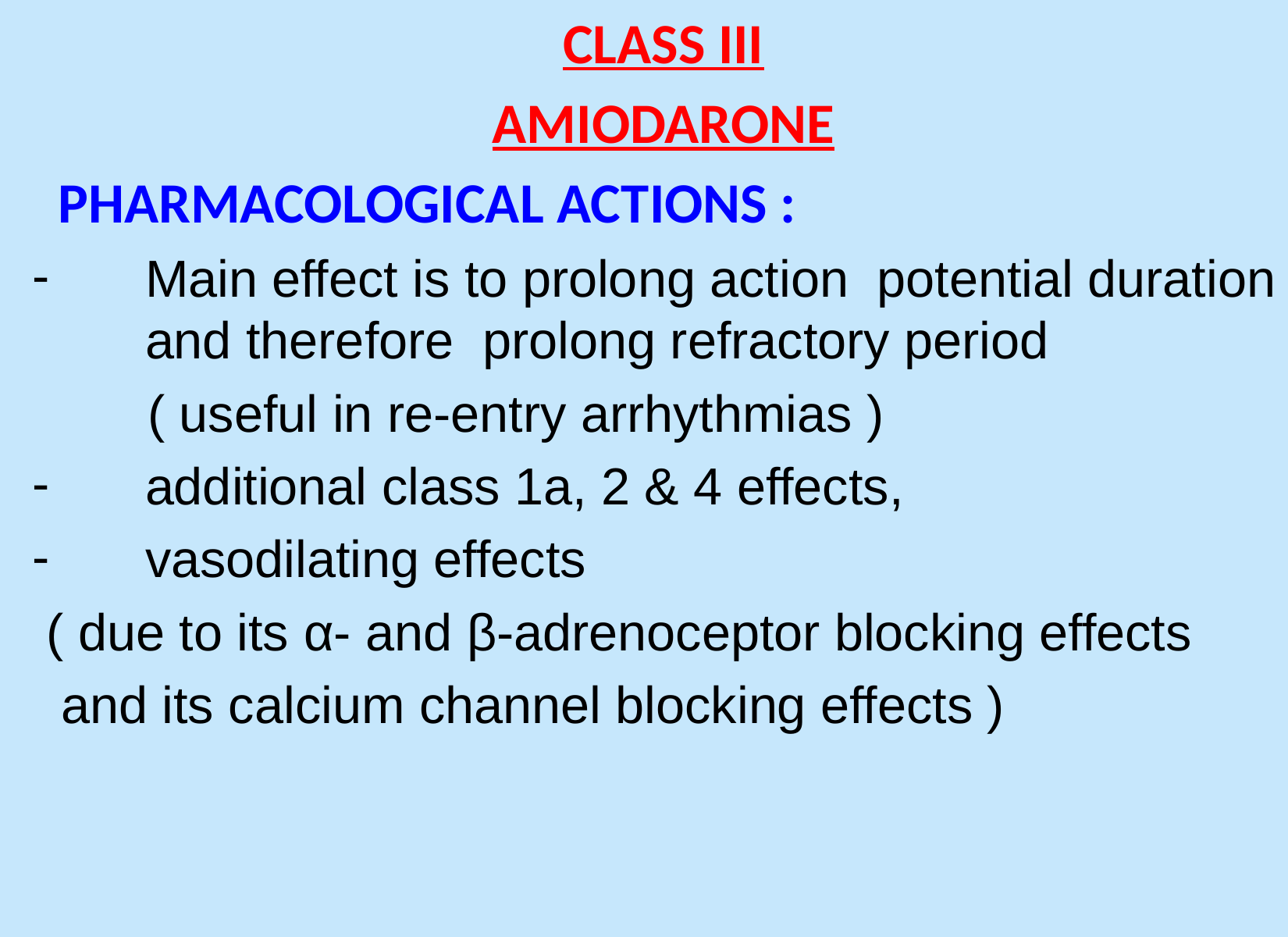

CLASS III
AMIODARONE
  PHARMACOLOGICAL ACTIONS :
Main effect is to prolong action  potential duration and therefore  prolong refractory period
        ( useful in re-entry arrhythmias )
additional class 1a, 2 & 4 effects,
vasodilating effects
 ( due to its α- and β-adrenoceptor blocking effects
  and its calcium channel blocking effects )
#